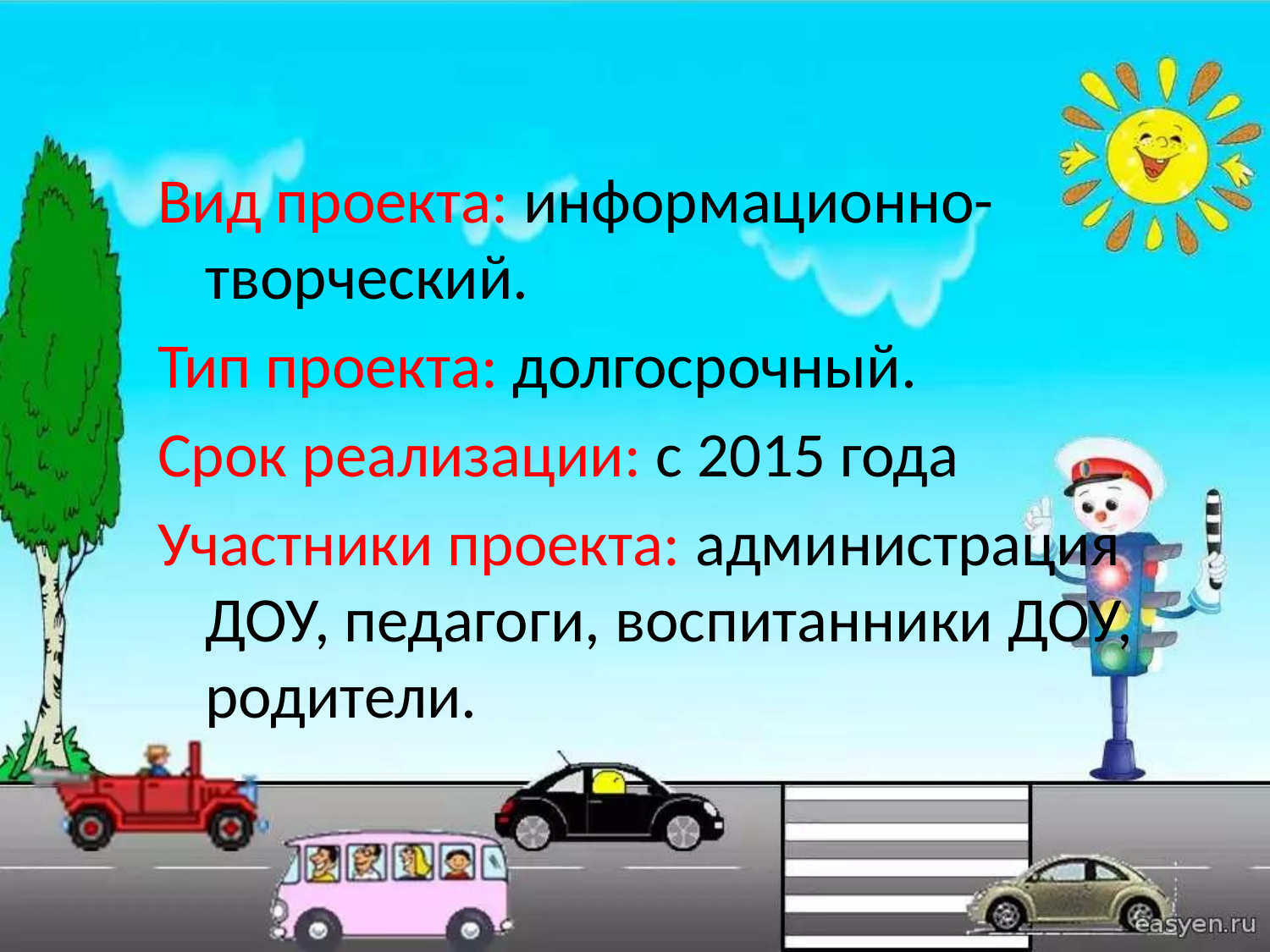

#

Вид проекта: информационно-творческий.
Тип проекта: долгосрочный.
Срок реализации: с 2015 года
Участники проекта: администрация ДОУ, педагоги, воспитанники ДОУ, родители.